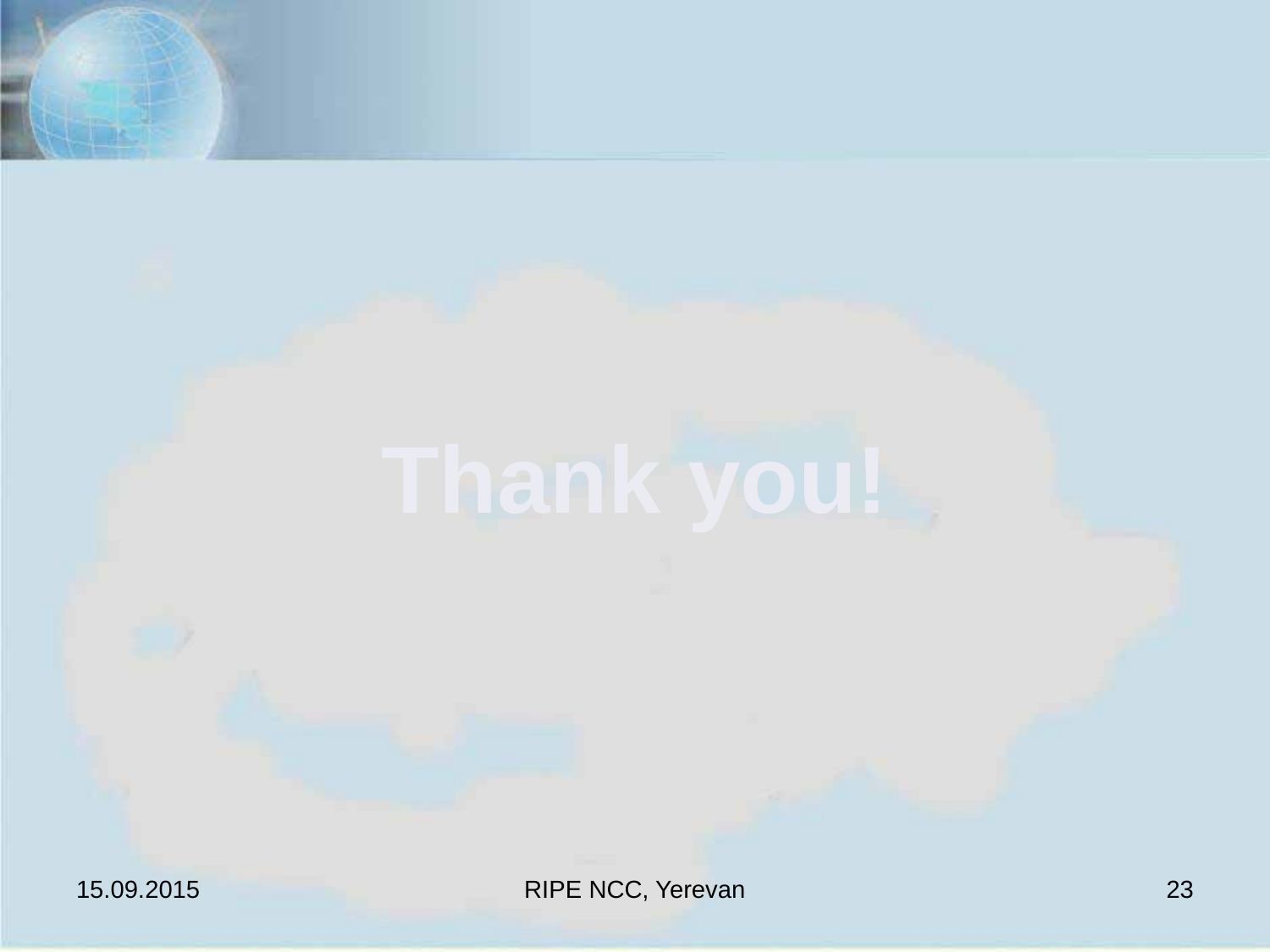

Thank you!
15.09.2015
RIPE NCC, Yerevan
23